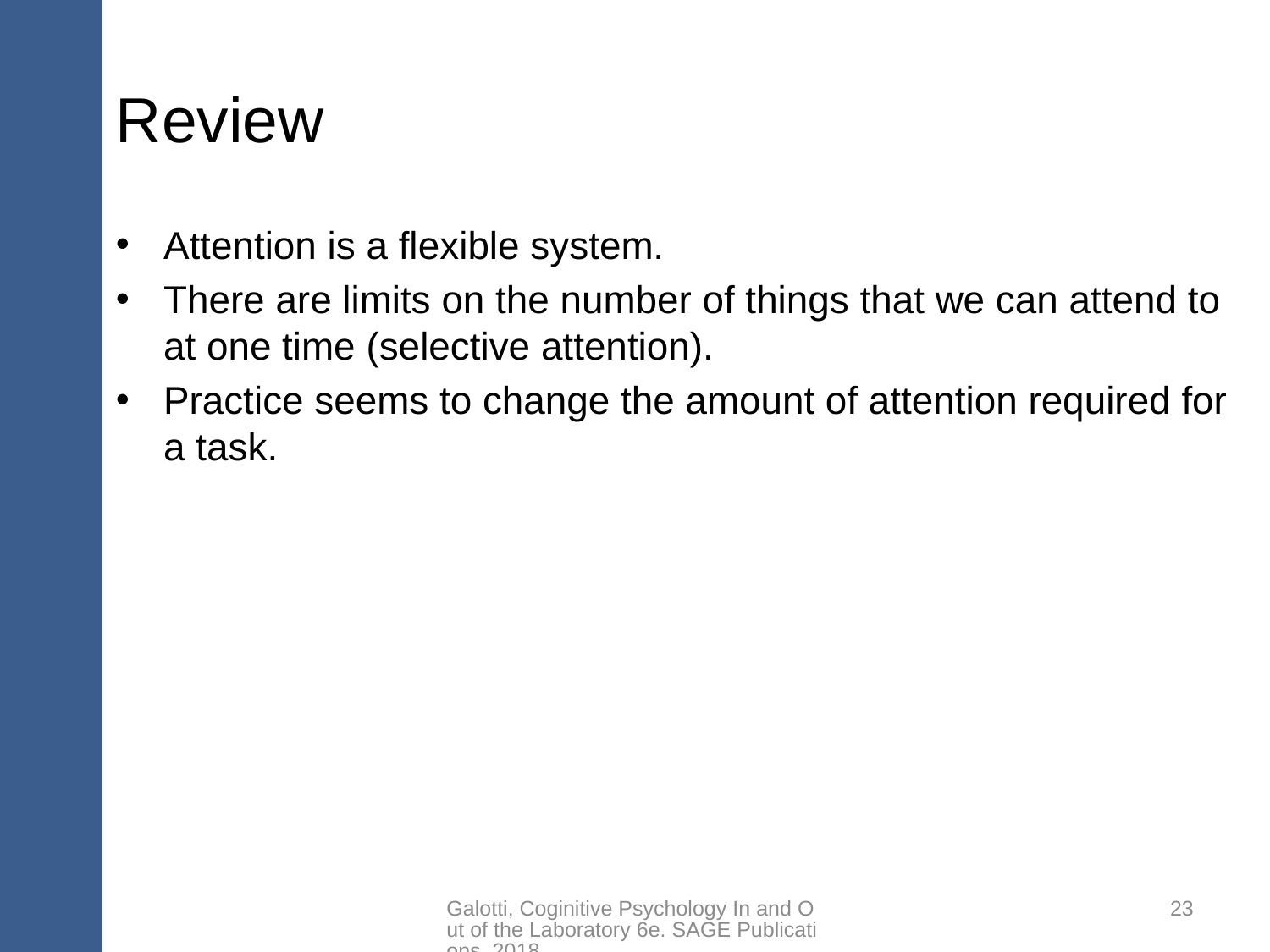

# Review
Attention is a flexible system.
There are limits on the number of things that we can attend to at one time (selective attention).
Practice seems to change the amount of attention required for a task.
Galotti, Coginitive Psychology In and Out of the Laboratory 6e. SAGE Publications, 2018.
23